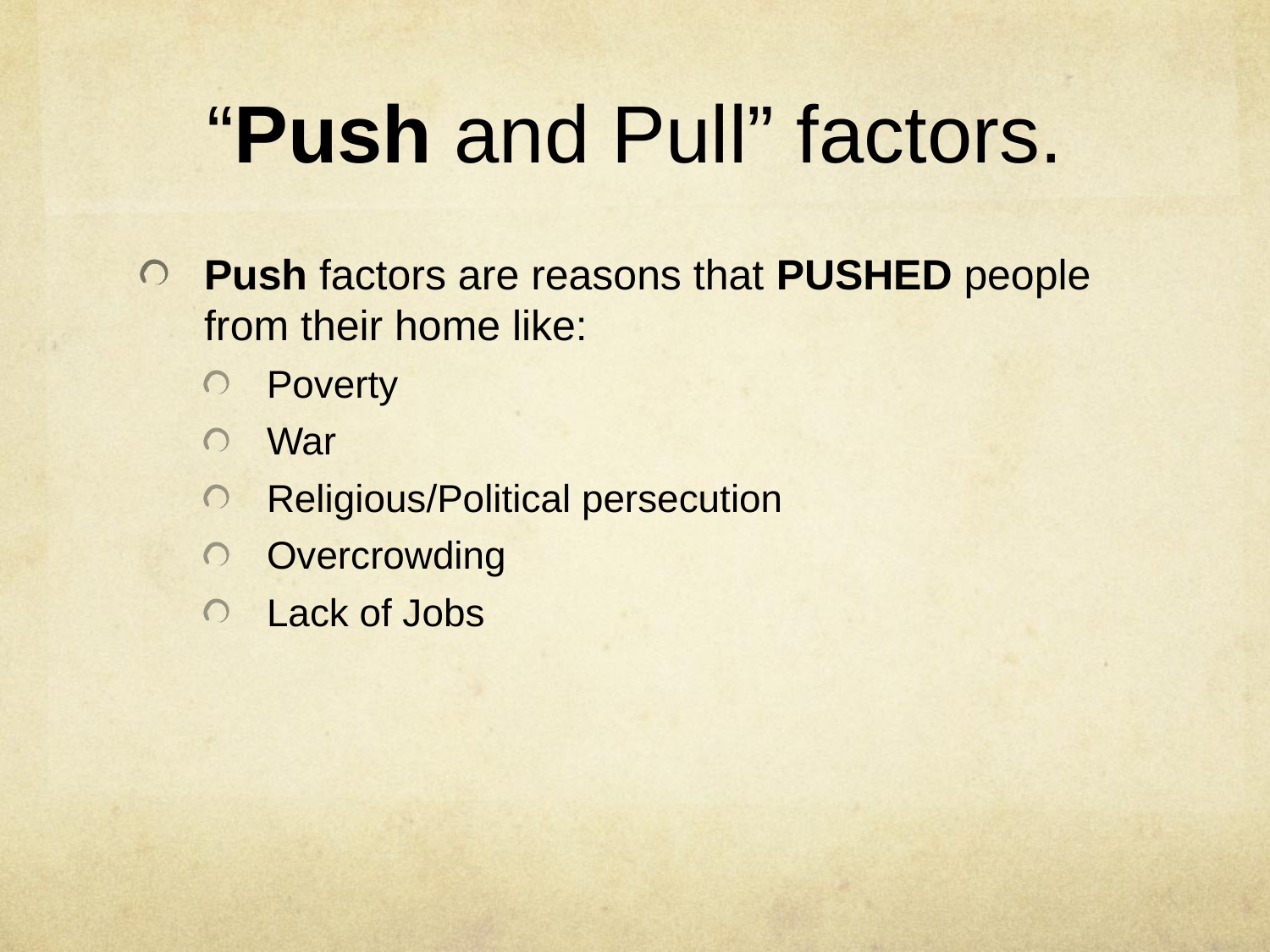

# “Push and Pull” factors.
Push factors are reasons that PUSHED people from their home like:
Poverty
War
Religious/Political persecution
Overcrowding
Lack of Jobs